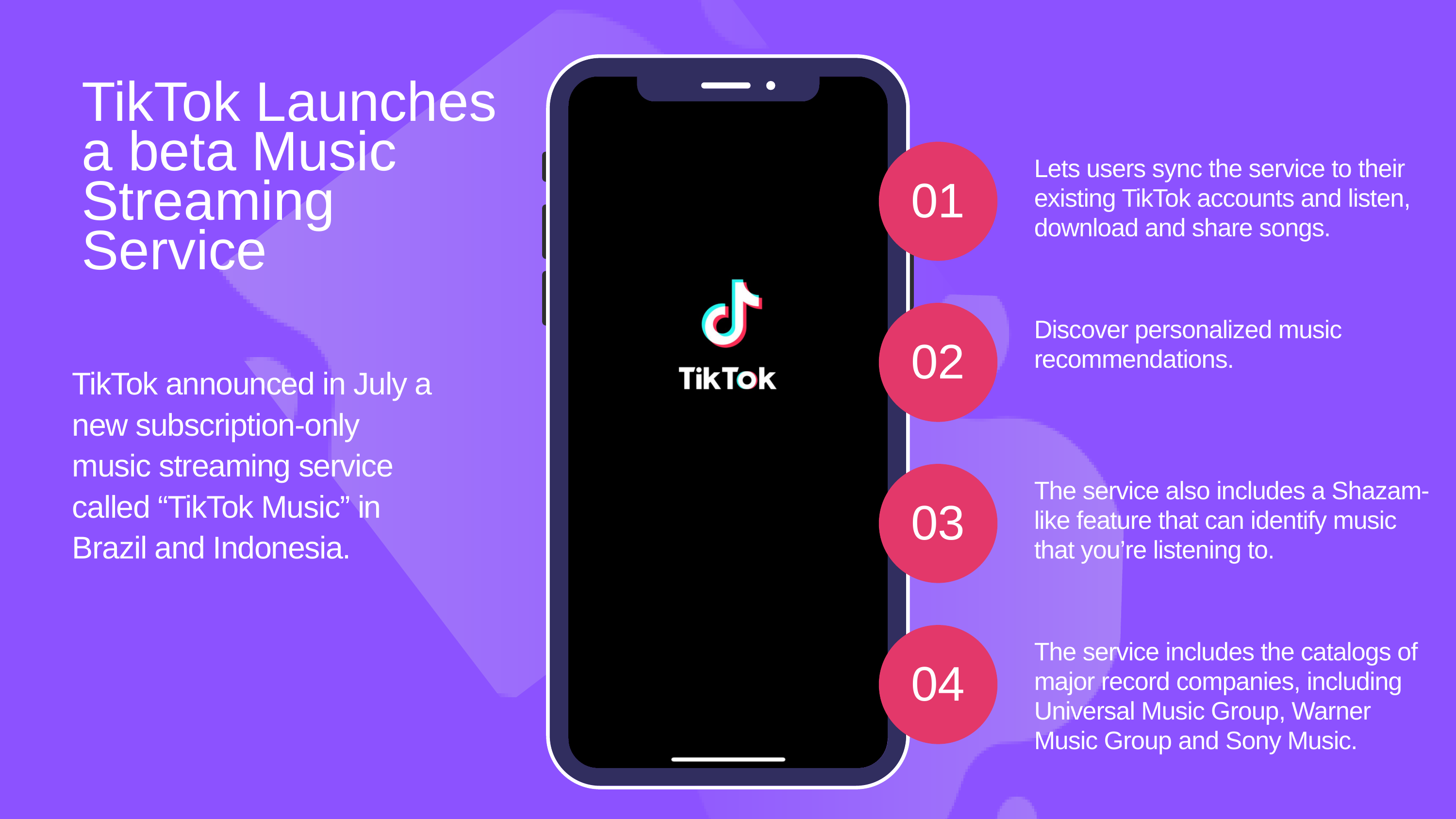

TikTok Launches a beta Music Streaming Service

Lets users sync the service to their existing TikTok accounts and listen, download and share songs.
01

Discover personalized music recommendations.

02
TikTok announced in July a new subscription-only music streaming service called “TikTok Music” in Brazil and Indonesia.

The service also includes a Shazam-like feature that can identify music that you’re listening to.
03

The service includes the catalogs of major record companies, including Universal Music Group, Warner Music Group and Sony Music.
04